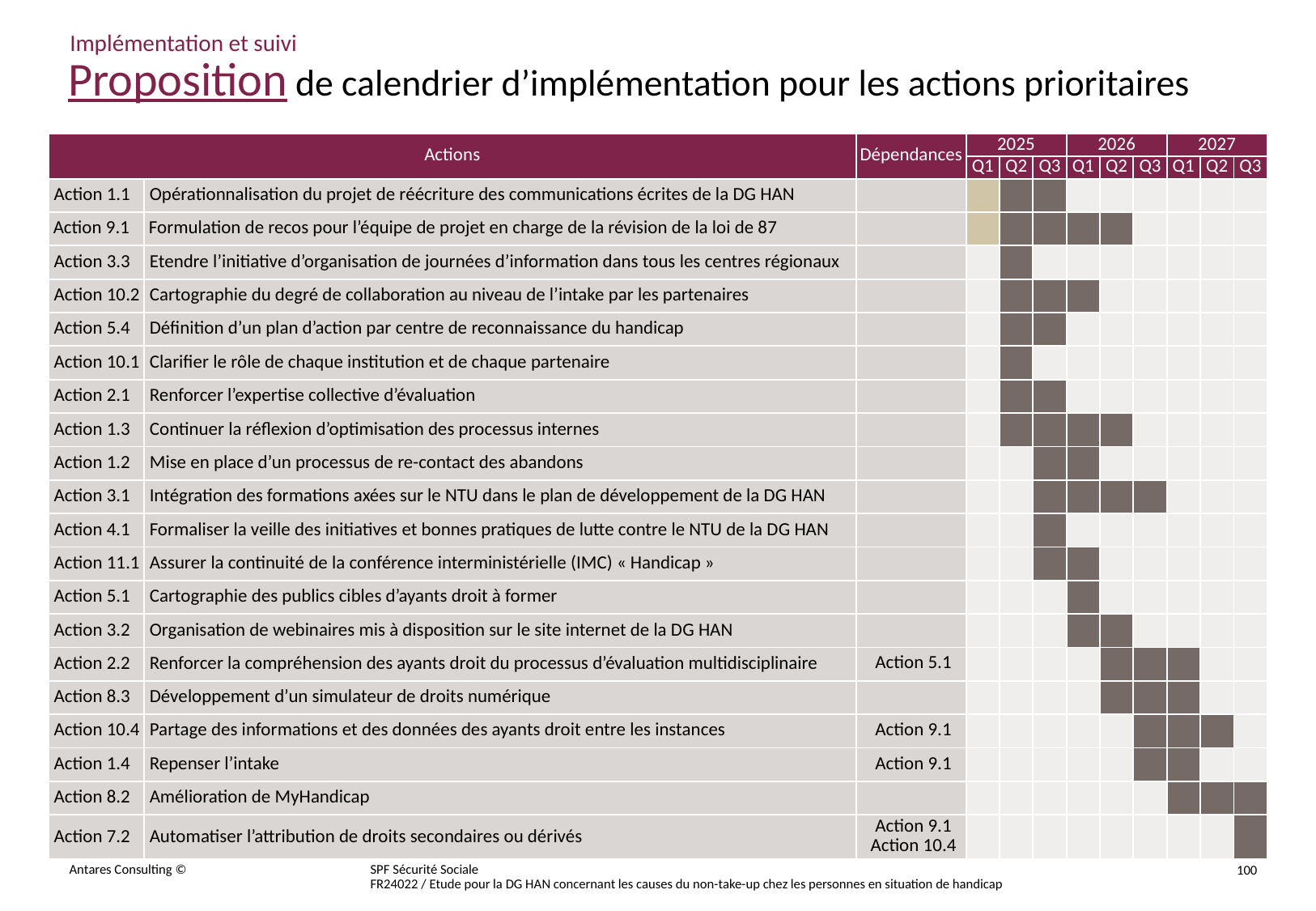

Implémentation et suivi
# Proposition de calendrier d’implémentation pour les actions prioritaires
| Actions |  | Dépendances | 2025 |  |  | 2026 |  |  | 2027 |  |  |
| --- | --- | --- | --- | --- | --- | --- | --- | --- | --- | --- | --- |
|  |  |  | Q1 | Q2 | Q3 | Q1 | Q2 | Q3 | Q1 | Q2 | Q3 |
| Action 1.1 | Opérationnalisation du projet de réécriture des communications écrites de la DG HAN |  |  |  |  |  |  |  |  |  |  |
| Action 9.1 | Formulation de recos pour l’équipe de projet en charge de la révision de la loi de 87 |  |  |  |  |  |  |  |  |  |  |
| Action 3.3 | Etendre l’initiative d’organisation de journées d’information dans tous les centres régionaux |  |  |  |  |  |  |  |  |  |  |
| Action 10.2 | Cartographie du degré de collaboration au niveau de l’intake par les partenaires |  |  |  |  |  |  |  |  |  |  |
| Action 5.4 | Définition d’un plan d’action par centre de reconnaissance du handicap |  |  |  |  |  |  |  |  |  |  |
| Action 10.1 | Clarifier le rôle de chaque institution et de chaque partenaire |  |  |  |  |  |  |  |  |  |  |
| Action 2.1 | Renforcer l’expertise collective d’évaluation |  |  |  |  |  |  |  |  |  |  |
| Action 1.3 | Continuer la réflexion d’optimisation des processus internes |  |  |  |  |  |  |  |  |  |  |
| Action 1.2 | Mise en place d’un processus de re-contact des abandons |  |  |  |  |  |  |  |  |  |  |
| Action 3.1 | Intégration des formations axées sur le NTU dans le plan de développement de la DG HAN |  |  |  |  |  |  |  |  |  |  |
| Action 4.1 | Formaliser la veille des initiatives et bonnes pratiques de lutte contre le NTU de la DG HAN |  |  |  |  |  |  |  |  |  |  |
| Action 11.1 | Assurer la continuité de la conférence interministérielle (IMC) « Handicap » |  |  |  |  |  |  |  |  |  |  |
| Action 5.1 | Cartographie des publics cibles d’ayants droit à former |  |  |  |  |  |  |  |  |  |  |
| Action 3.2 | Organisation de webinaires mis à disposition sur le site internet de la DG HAN |  |  |  |  |  |  |  |  |  |  |
| Action 2.2 | Renforcer la compréhension des ayants droit du processus d’évaluation multidisciplinaire | Action 5.1 |  |  |  |  |  |  |  |  |  |
| Action 8.3 | Développement d’un simulateur de droits numérique |  |  |  |  |  |  |  |  |  |  |
| Action 10.4 | Partage des informations et des données des ayants droit entre les instances | Action 9.1 |  |  |  |  |  |  |  |  |  |
| Action 1.4 | Repenser l’intake | Action 9.1 |  |  |  |  |  |  |  |  |  |
| Action 8.2 | Amélioration de MyHandicap |  |  |  |  |  |  |  |  |  |  |
| Action 7.2 | Automatiser l’attribution de droits secondaires ou dérivés | Action 9.1 Action 10.4 |  |  |  |  |  |  |  |  |  |